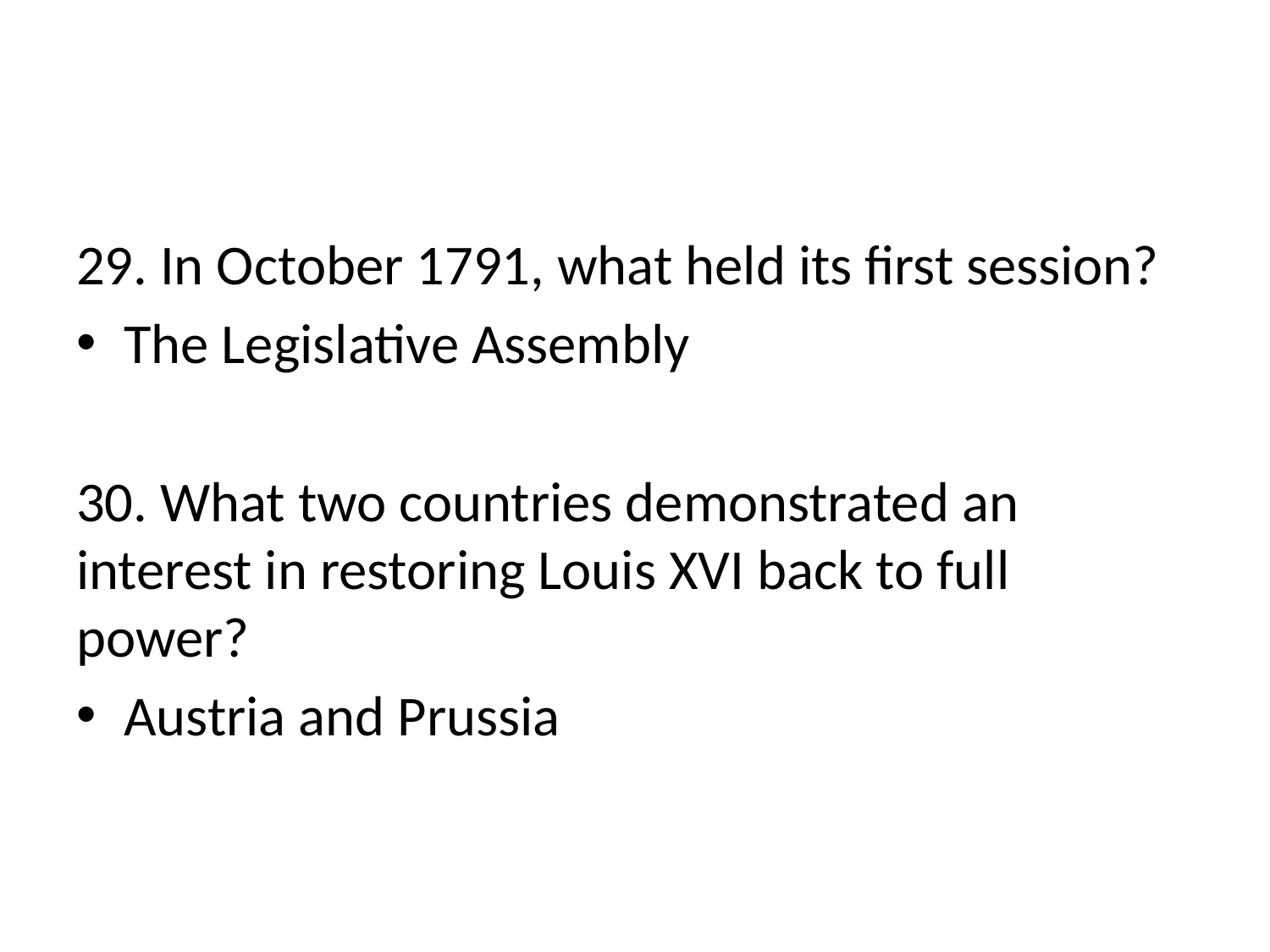

#
29. In October 1791, what held its first session?
The Legislative Assembly

30. What two countries demonstrated an interest in restoring Louis XVI back to full power?
Austria and Prussia